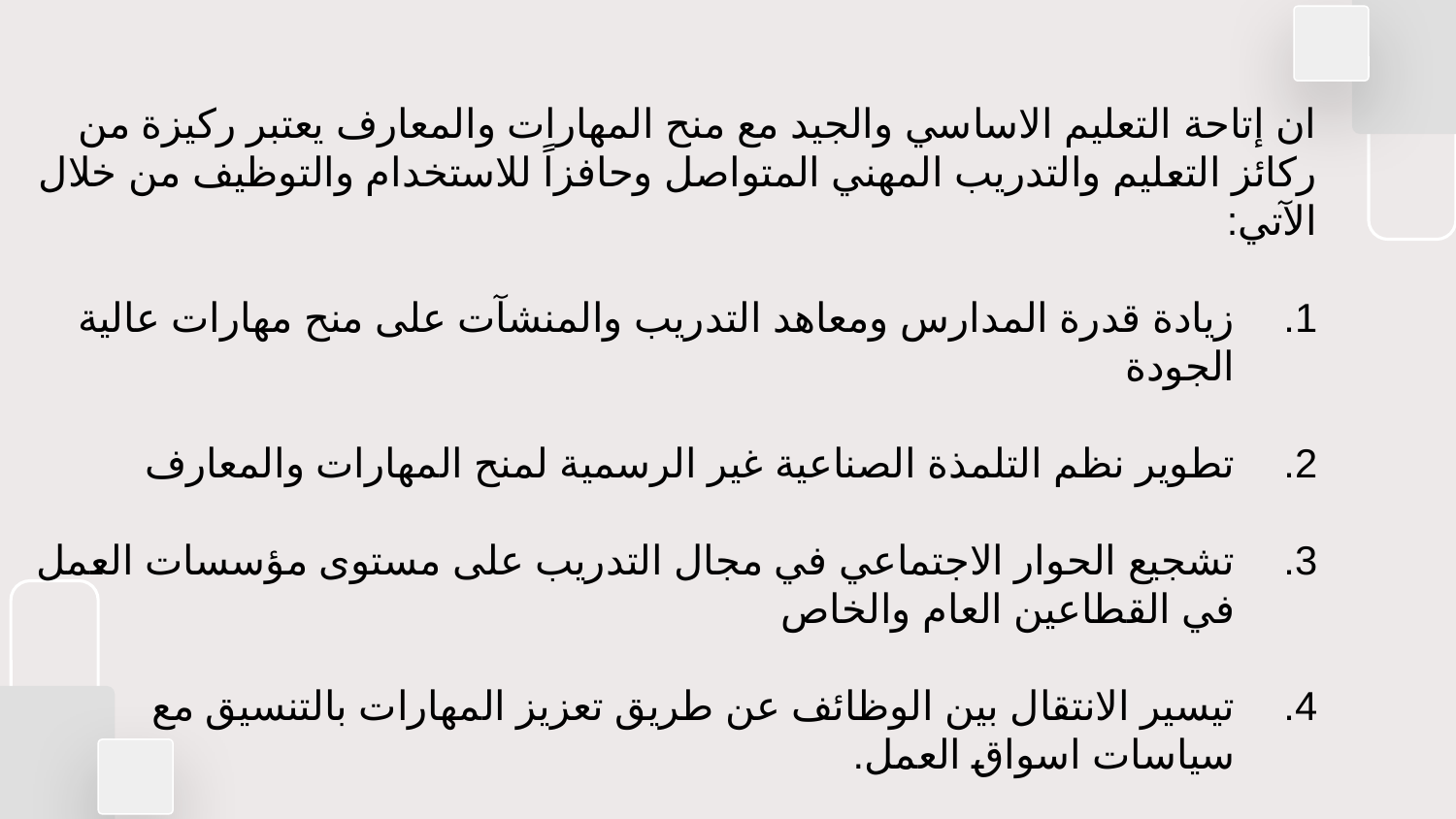

ان إتاحة التعليم الاساسي والجيد مع منح المهارات والمعارف يعتبر ركيزة من ركائز التعليم والتدريب المهني المتواصل وحافزاً للاستخدام والتوظيف من خلال الآتي:

زيادة قدرة المدارس ومعاهد التدريب والمنشآت على منح مهارات عالية الجودة

تطوير نظم التلمذة الصناعية غير الرسمية لمنح المهارات والمعارف

تشجيع الحوار الاجتماعي في مجال التدريب على مستوى مؤسسات العمل في القطاعين العام والخاص

تيسير الانتقال بين الوظائف عن طريق تعزيز المهارات بالتنسيق مع سياسات اسواق العمل.

تشجيع اعادة دمج العاطلين عن العمل ومنحهم المهارات اللازمة